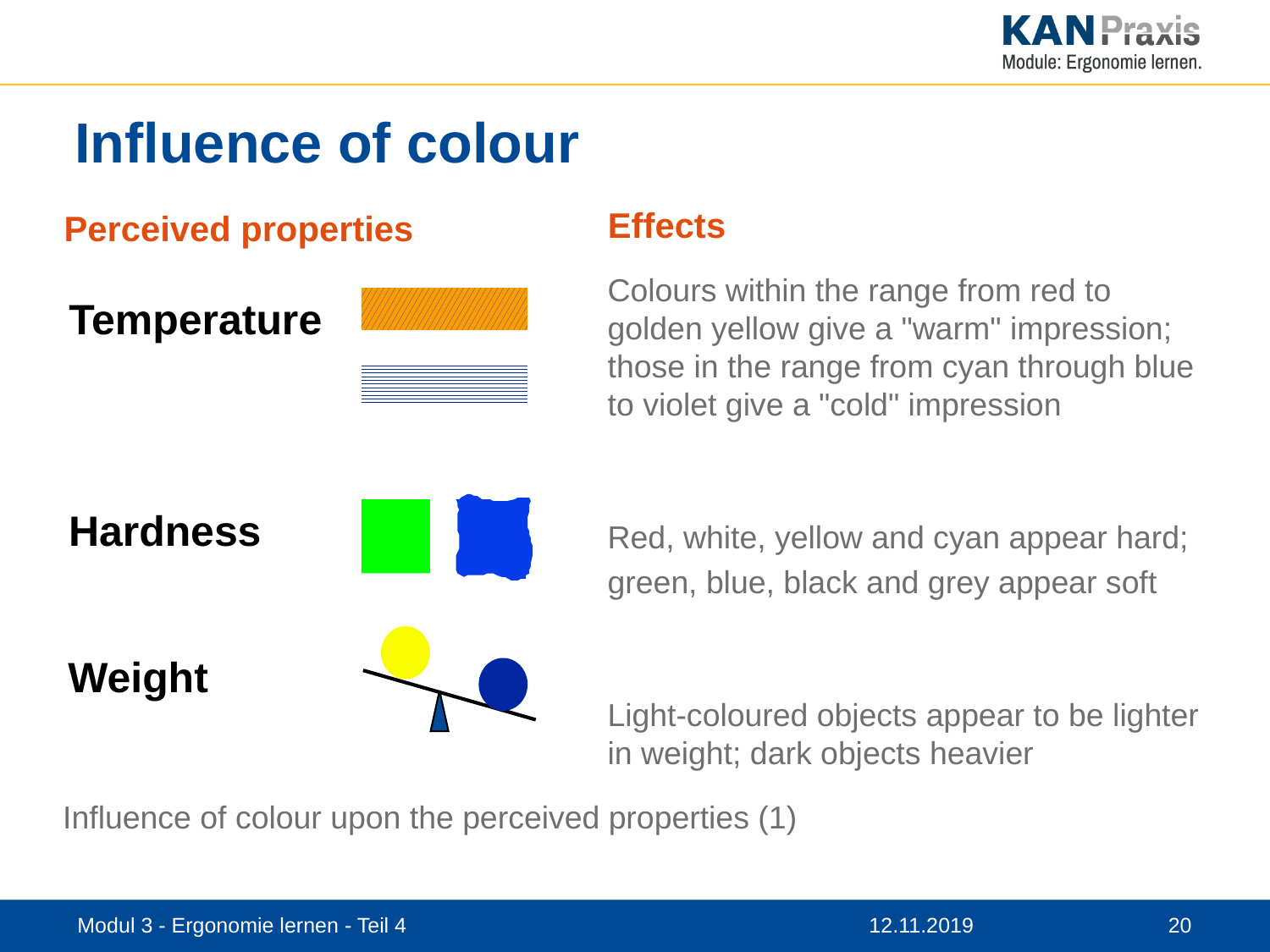

# Influence of colour
Effects
Perceived properties

Colours within the range from red to golden yellow give a "warm" impression; those in the range from cyan through blue to violet give a "cold" impression

Red, white, yellow and cyan appear hard;
green, blue, black and grey appear soft

Light-coloured objects appear to be lighter in weight; dark objects heavier
Temperature

Hardness

Weight

Influence of colour upon the perceived properties (1)
Modul 3 - Ergonomie lernen - Teil 4
12.11.2019
20